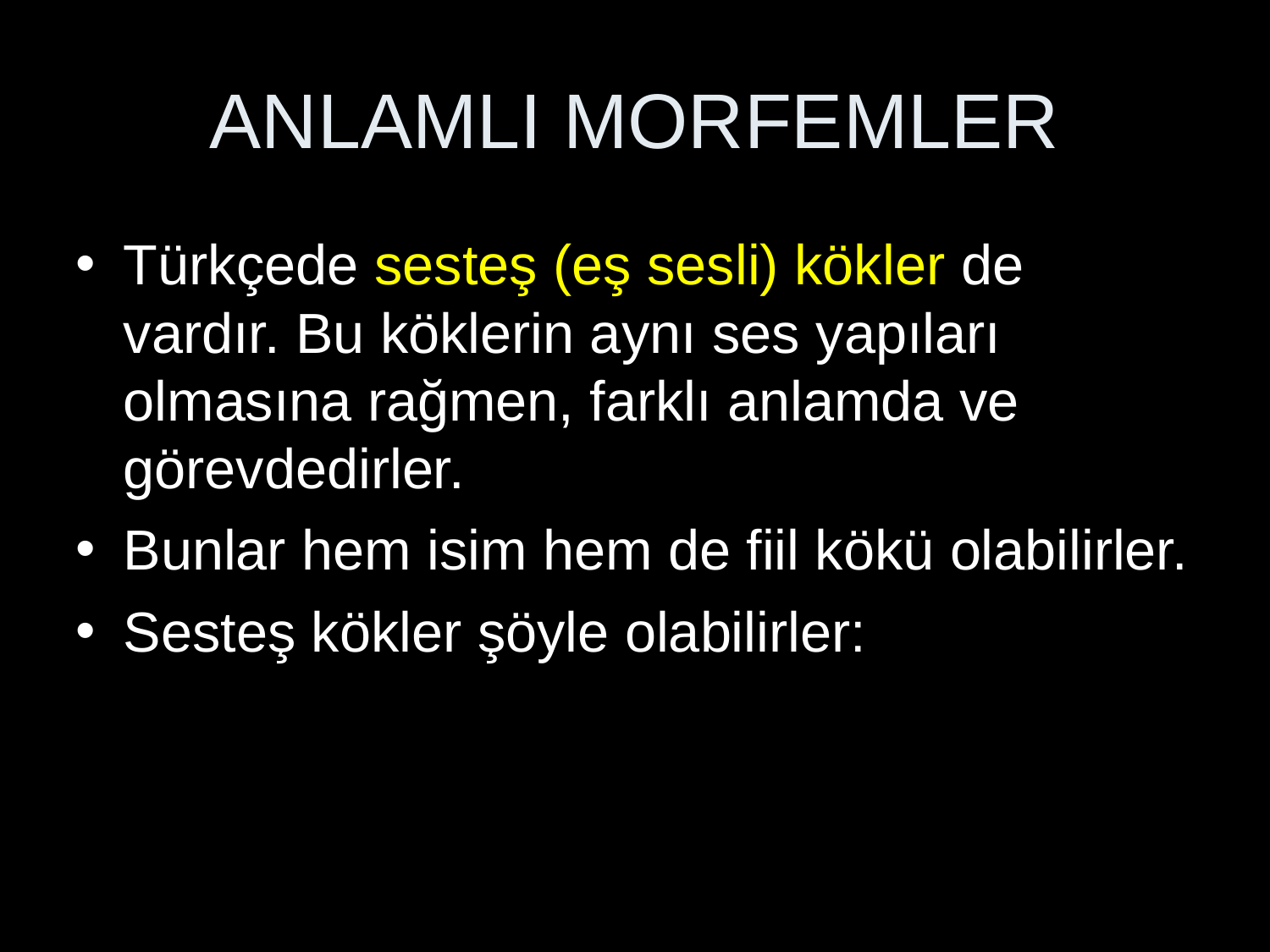

# ANLAMLI MORFEMLER
Türkçede sesteş (eş sesli) kökler de vardır. Bu köklerin aynı ses yapıları olmasına rağmen, farklı anlamda ve görevdedirler.
Bunlar hem isim hem de fiil kökü olabilirler.
Sesteş kökler şöyle olabilirler: